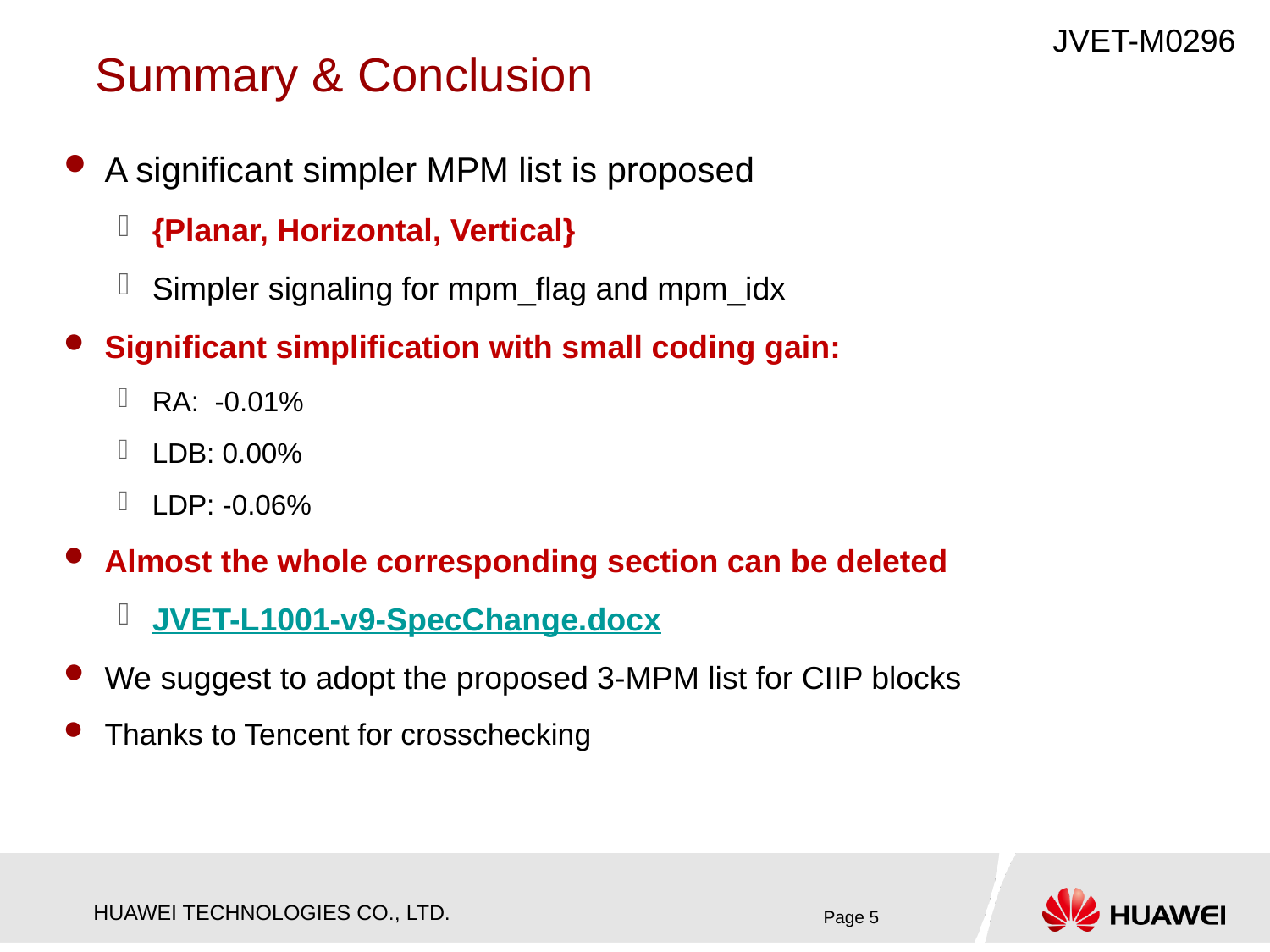

# Summary & Conclusion
A significant simpler MPM list is proposed
{Planar, Horizontal, Vertical}
Simpler signaling for mpm_flag and mpm_idx
Significant simplification with small coding gain:
RA:  -0.01%
LDB: 0.00%
LDP: -0.06%
Almost the whole corresponding section can be deleted
JVET-L1001-v9-SpecChange.docx
We suggest to adopt the proposed 3-MPM list for CIIP blocks
Thanks to Tencent for crosschecking

Page 5